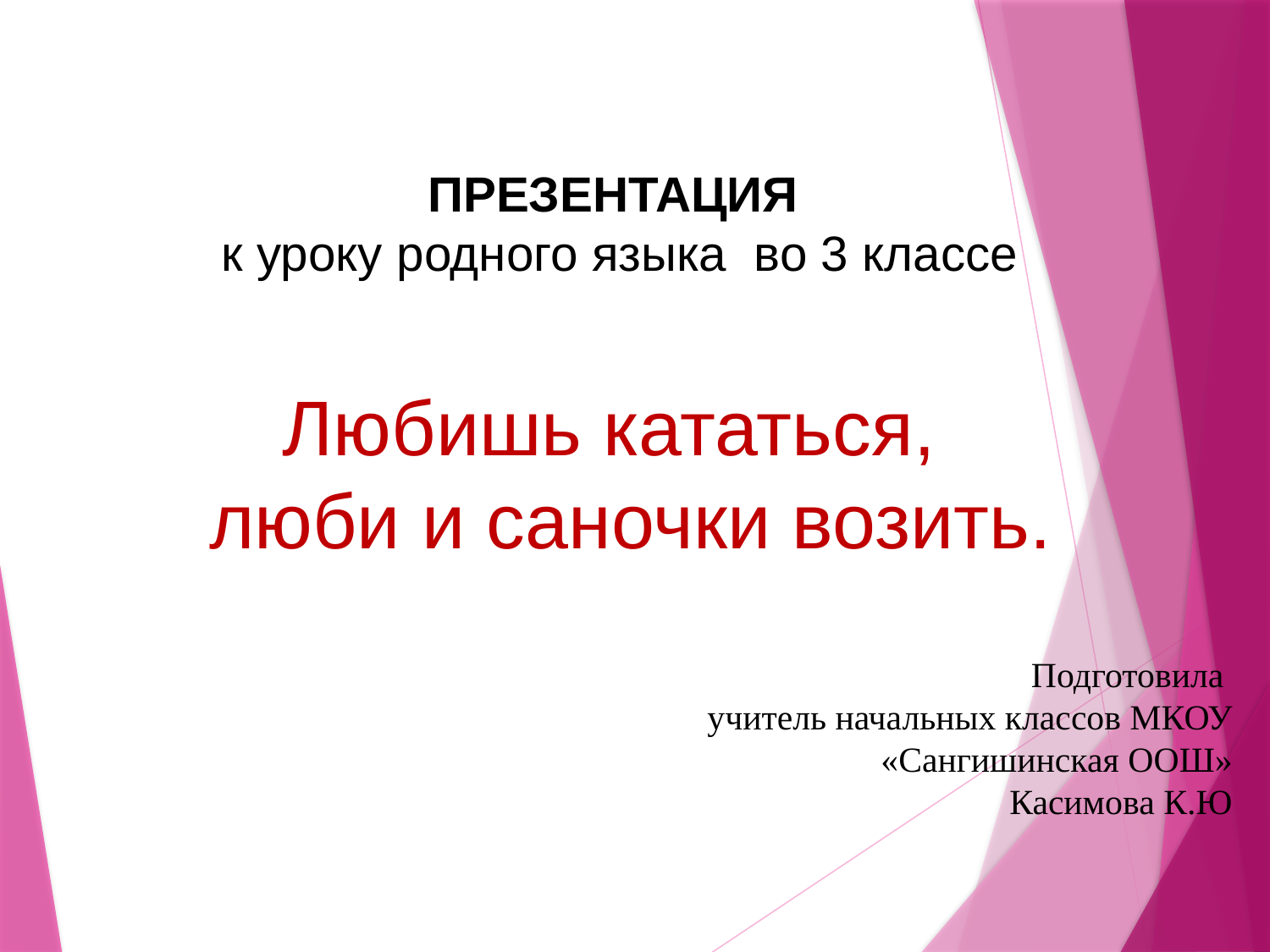

ПРЕЗЕНТАЦИЯ
к уроку родного языка  во 3 классе

Любишь кататься,
 люби и саночки возить.
Подготовила
учитель начальных классов МКОУ «Сангишинская ООШ»
Касимова К.Ю